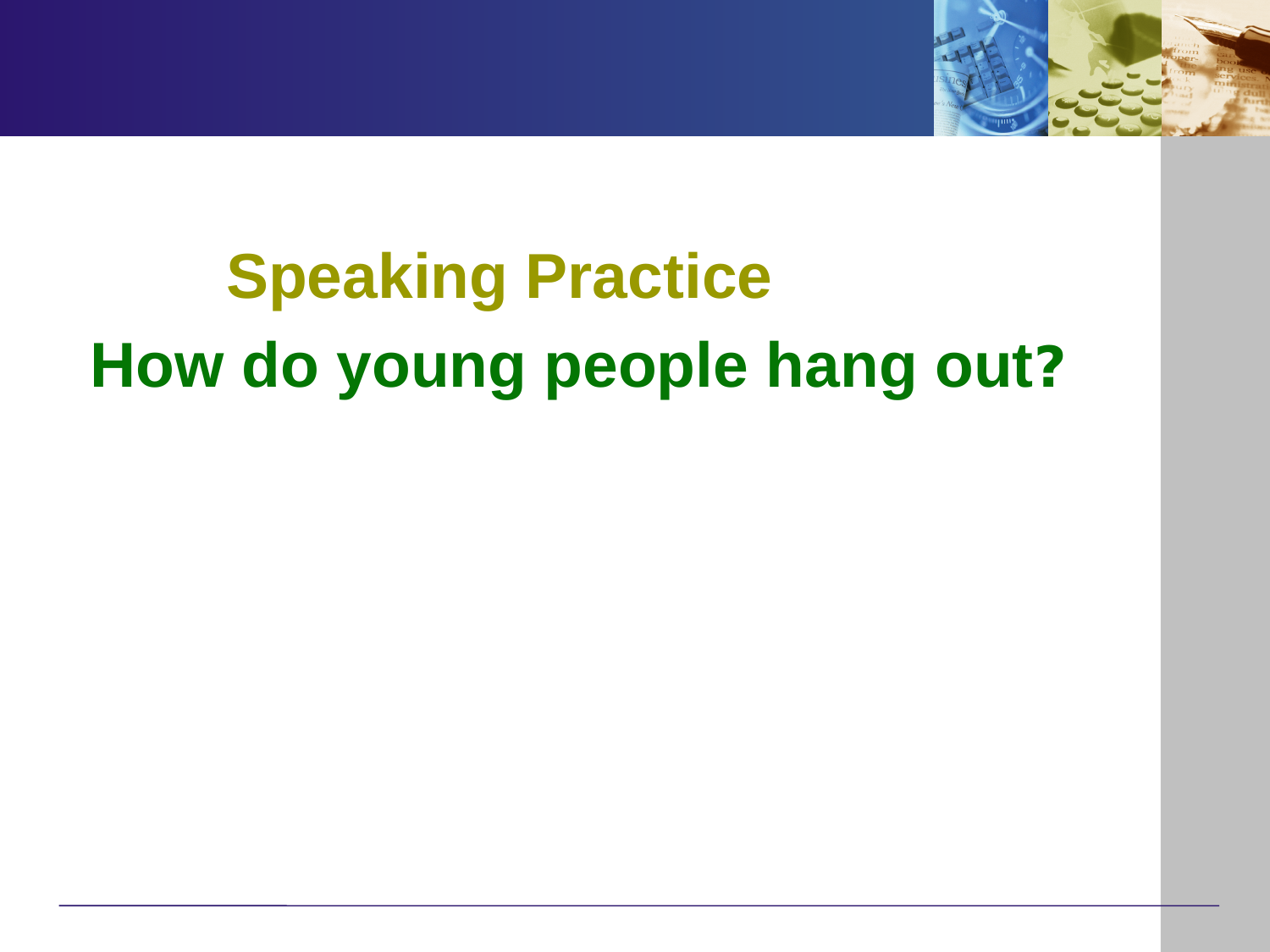

#

         Speaking Practice
   How do young people hang out?